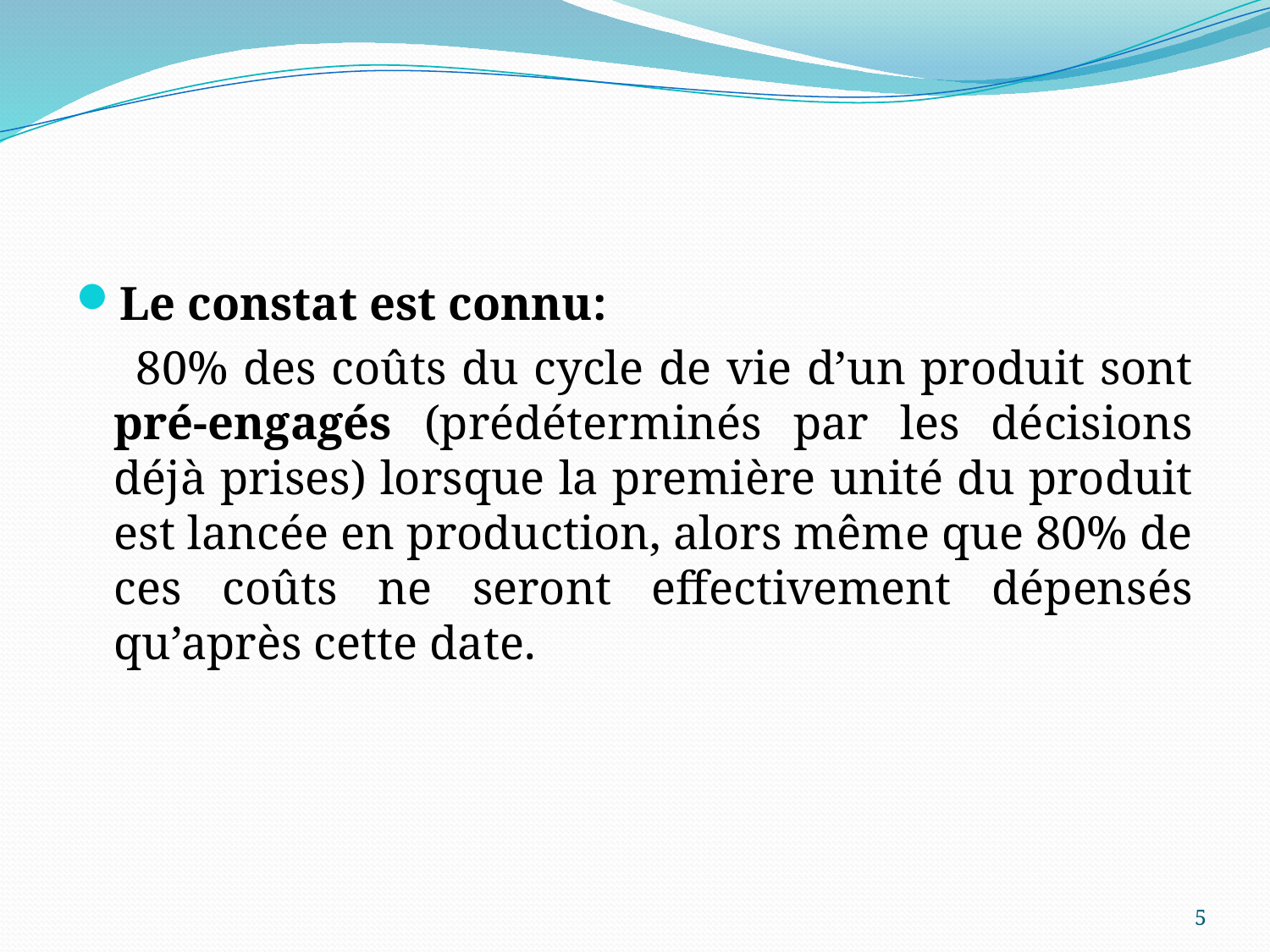

#
Le constat est connu:
    80% des coûts du cycle de vie d’un produit sont pré-engagés (prédéterminés par les décisions déjà prises) lorsque la première unité du produit est lancée en production, alors même que 80% de ces coûts ne seront effectivement dépensés qu’après cette date.
5